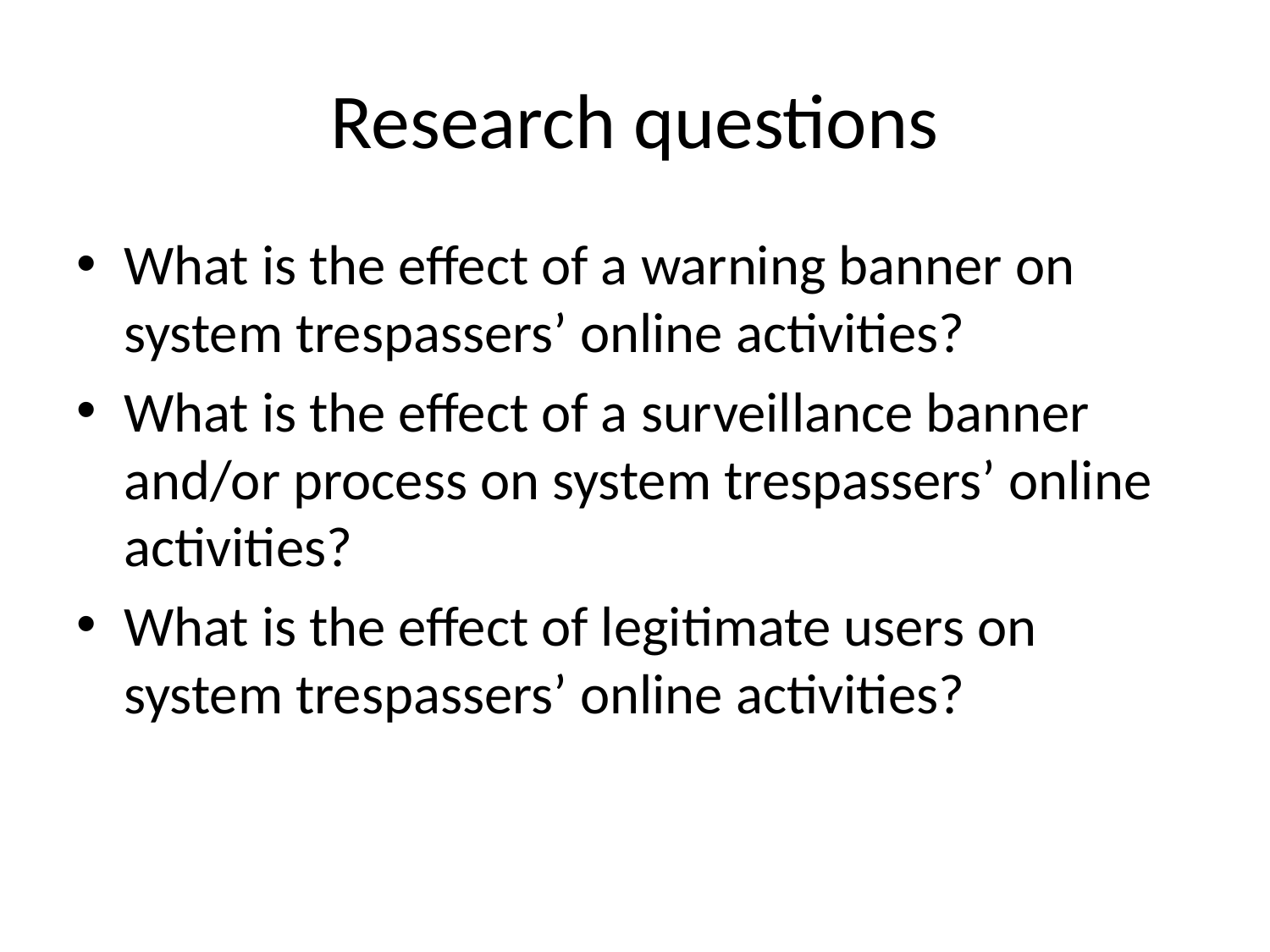

# Research questions
What is the effect of a warning banner on system trespassers’ online activities?
What is the effect of a surveillance banner and/or process on system trespassers’ online activities?
What is the effect of legitimate users on system trespassers’ online activities?